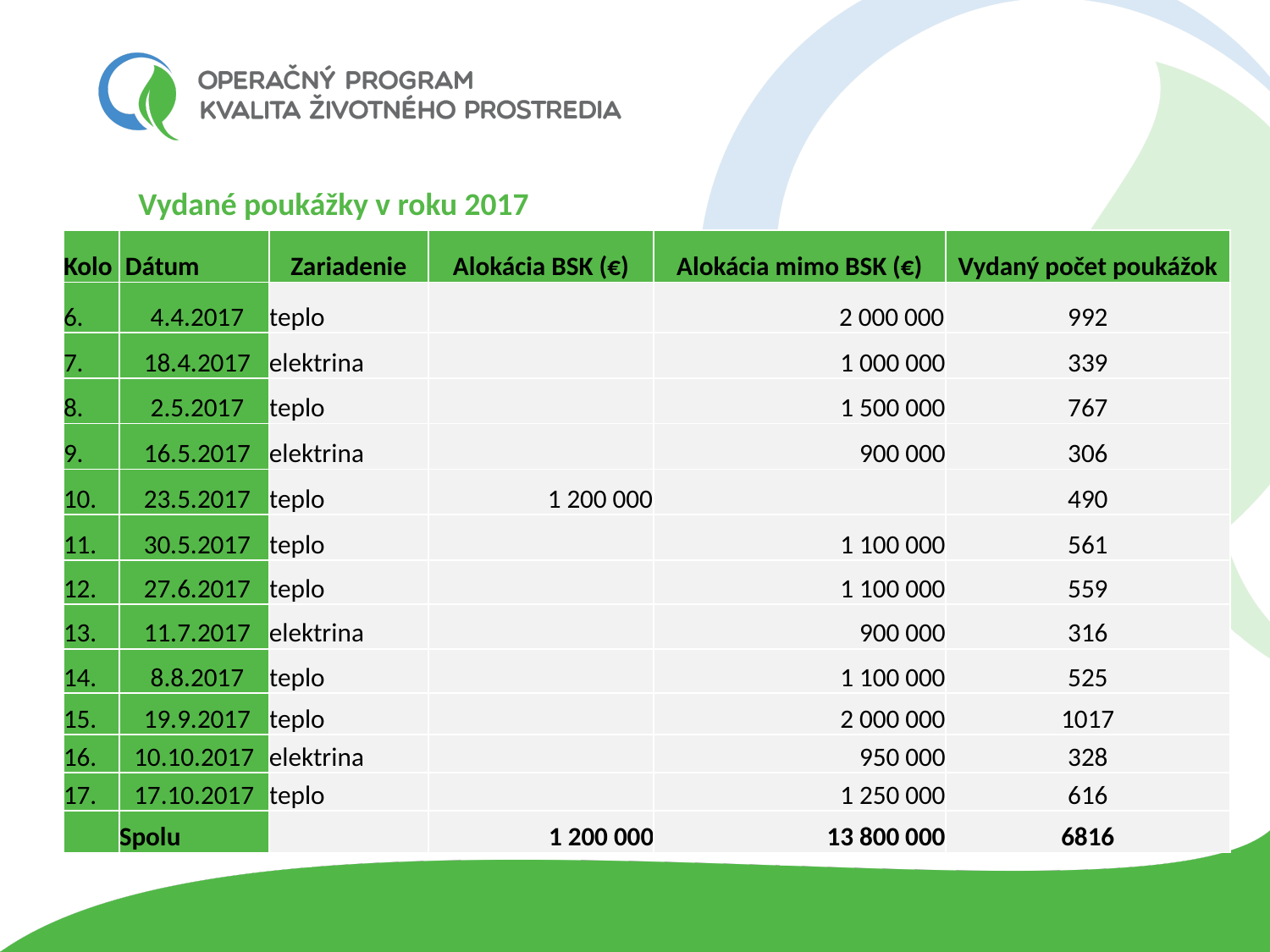

Vydané poukážky v roku 2017
| Kolo | Dátum | Zariadenie | Alokácia BSK (€) | Alokácia mimo BSK (€) | Vydaný počet poukážok |
| --- | --- | --- | --- | --- | --- |
| 6. | 4.4.2017 | teplo |  | 2 000 000 | 992 |
| 7. | 18.4.2017 | elektrina |  | 1 000 000 | 339 |
| 8. | 2.5.2017 | teplo |  | 1 500 000 | 767 |
| 9. | 16.5.2017 | elektrina |  | 900 000 | 306 |
| 10. | 23.5.2017 | teplo | 1 200 000 |  | 490 |
| 11. | 30.5.2017 | teplo |  | 1 100 000 | 561 |
| 12. | 27.6.2017 | teplo |  | 1 100 000 | 559 |
| 13. | 11.7.2017 | elektrina |  | 900 000 | 316 |
| 14. | 8.8.2017 | teplo |  | 1 100 000 | 525 |
| 15. | 19.9.2017 | teplo |  | 2 000 000 | 1017 |
| 16. | 10.10.2017 | elektrina |  | 950 000 | 328 |
| 17. | 17.10.2017 | teplo |  | 1 250 000 | 616 |
|  | Spolu |  | 1 200 000 | 13 800 000 | 6816 |
#